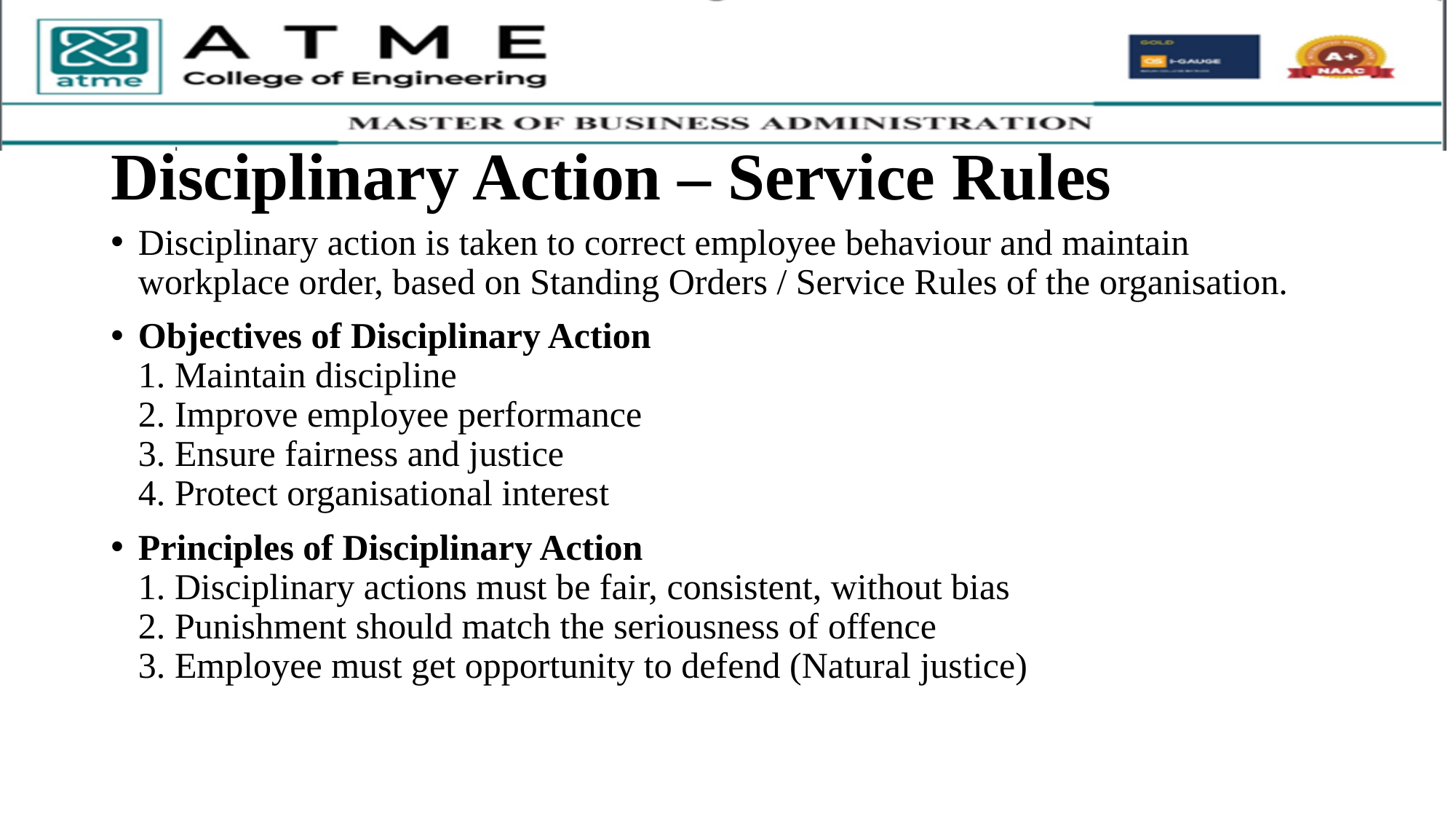

# Disciplinary Action – Service Rules
Disciplinary action is taken to correct employee behaviour and maintain workplace order, based on Standing Orders / Service Rules of the organisation.
Objectives of Disciplinary Action
1. Maintain discipline
2. Improve employee performance
3. Ensure fairness and justice
4. Protect organisational interest
Principles of Disciplinary Action
1. Disciplinary actions must be fair, consistent, without bias
2. Punishment should match the seriousness of offence
3. Employee must get opportunity to defend (Natural justice)